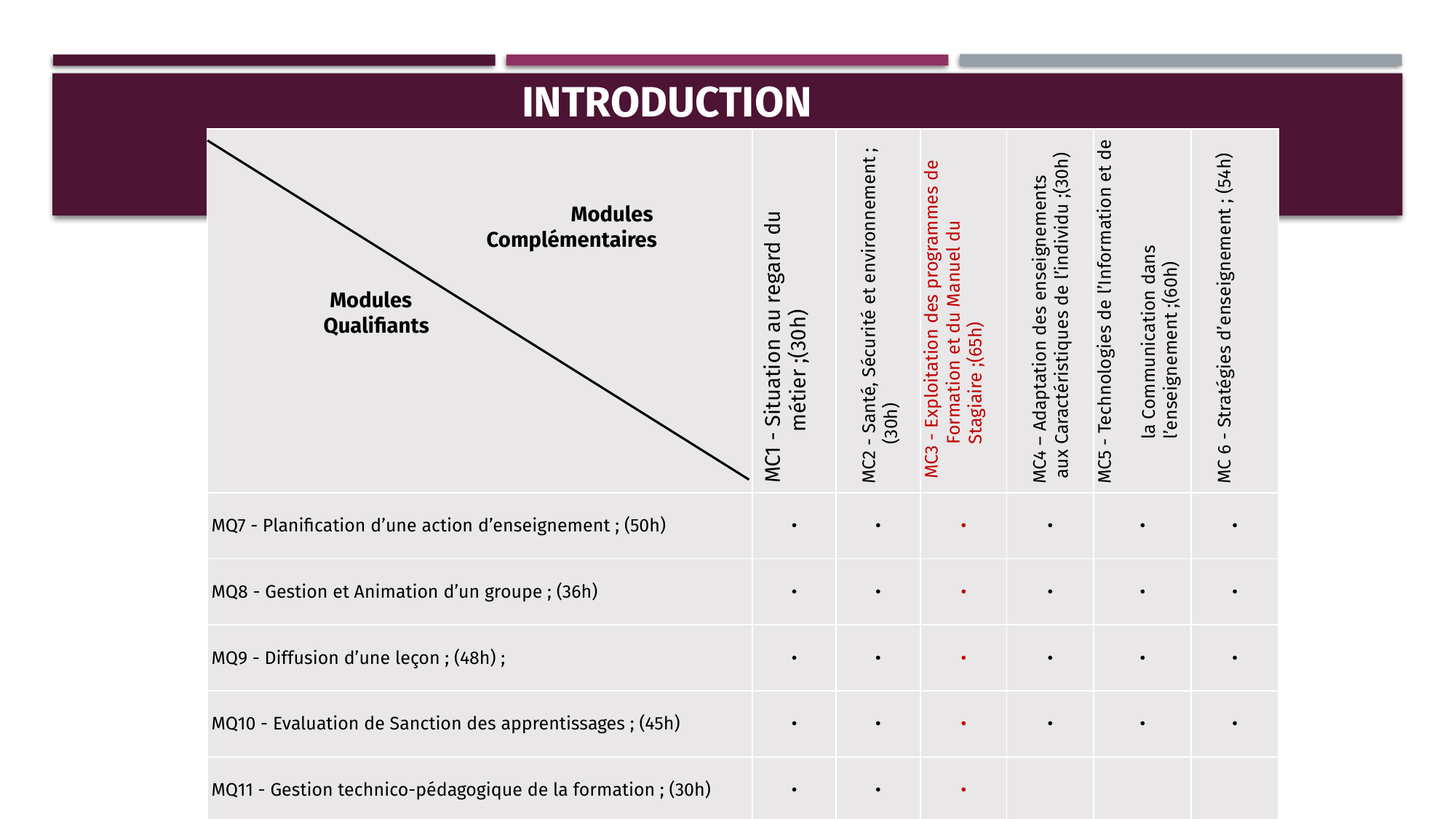

# Introduction
| Modules Complémentaires  Modules Qualifiants | MC1 - Situation au regard du métier ;(30h) | MC2 - Santé, Sécurité et environnement ; (30h) | MC3 - Exploitation des programmes de Formation et du Manuel du Stagiaire ;(65h) | MC4 – Adaptation des enseignements aux Caractéristiques de l’individu ;(30h) | MC5 - Technologies de l’Information et de la Communication dans l’enseignement ;(60h) | MC 6 - Stratégies d’enseignement ; (54h) |
| --- | --- | --- | --- | --- | --- | --- |
| MQ7 - Planification d’une action d’enseignement ; (50h) | • | • | • | • | • | • |
| MQ8 - Gestion et Animation d’un groupe ; (36h) | • | • | • | • | • | • |
| MQ9 - Diffusion d’une leçon ; (48h) ; | • | • | • | • | • | • |
| MQ10 - Evaluation de Sanction des apprentissages ; (45h) | • | • | • | • | • | • |
| MQ11 - Gestion technico-pédagogique de la formation ; (30h) | • | • | • |  |  |  |